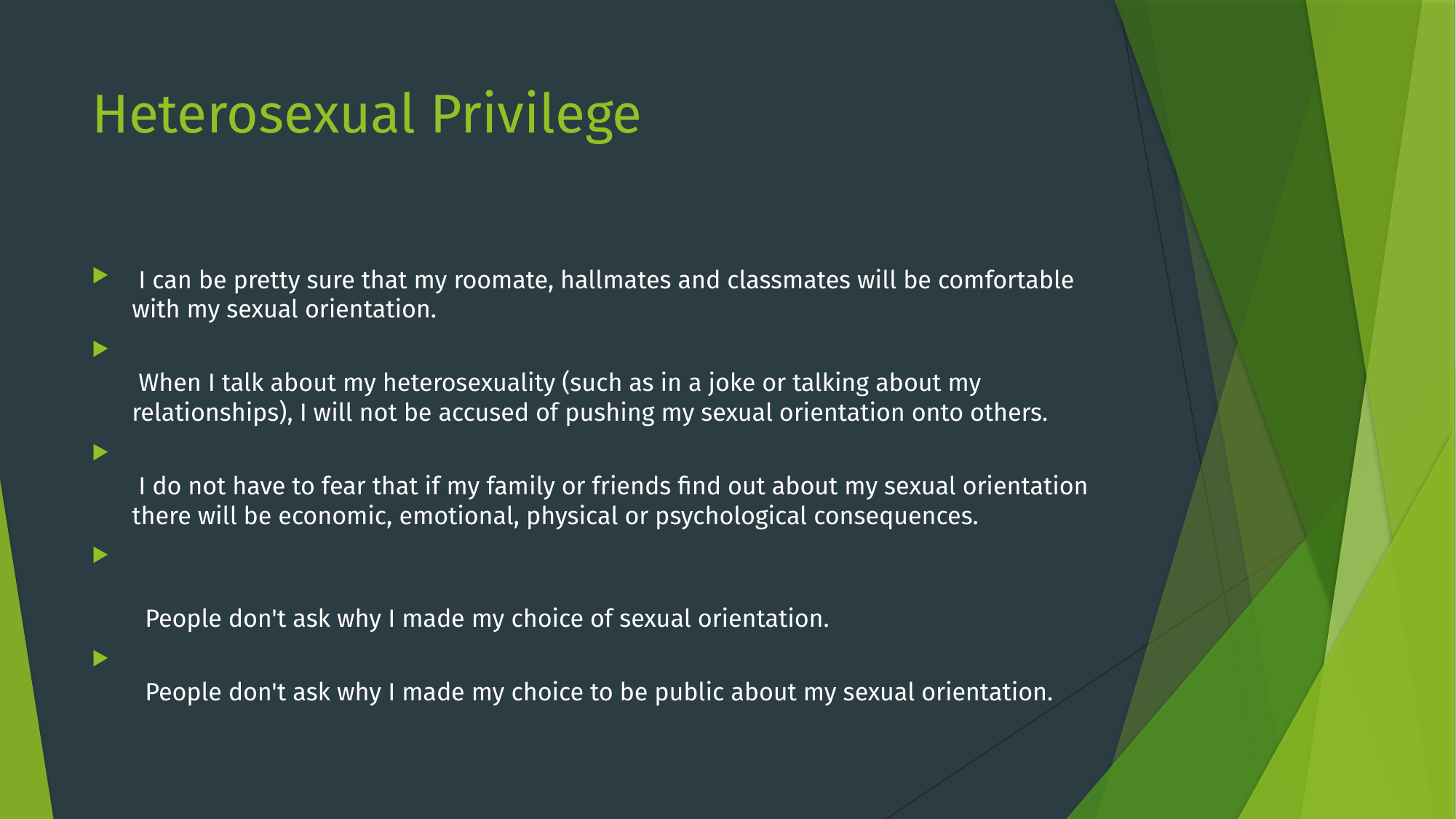

# Heterosexual Privilege
 I can be pretty sure that my roomate, hallmates and classmates will be comfortable with my sexual orientation.
 When I talk about my heterosexuality (such as in a joke or talking about my relationships), I will not be accused of pushing my sexual orientation onto others.
 I do not have to fear that if my family or friends find out about my sexual orientation there will be economic, emotional, physical or psychological consequences.
  People don't ask why I made my choice of sexual orientation.
  People don't ask why I made my choice to be public about my sexual orientation.